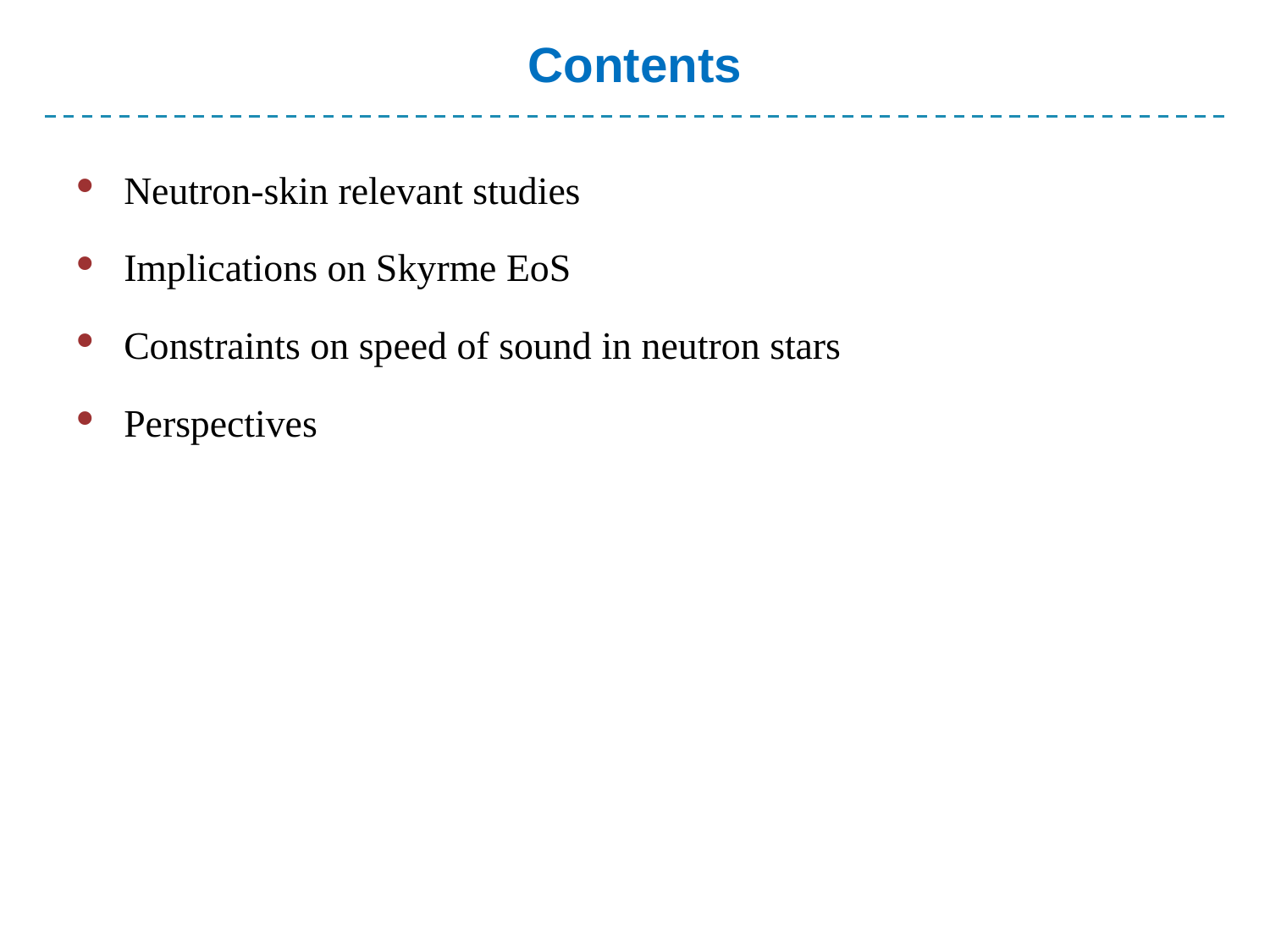

# Contents
Neutron-skin relevant studies
Implications on Skyrme EoS
Constraints on speed of sound in neutron stars
Perspectives